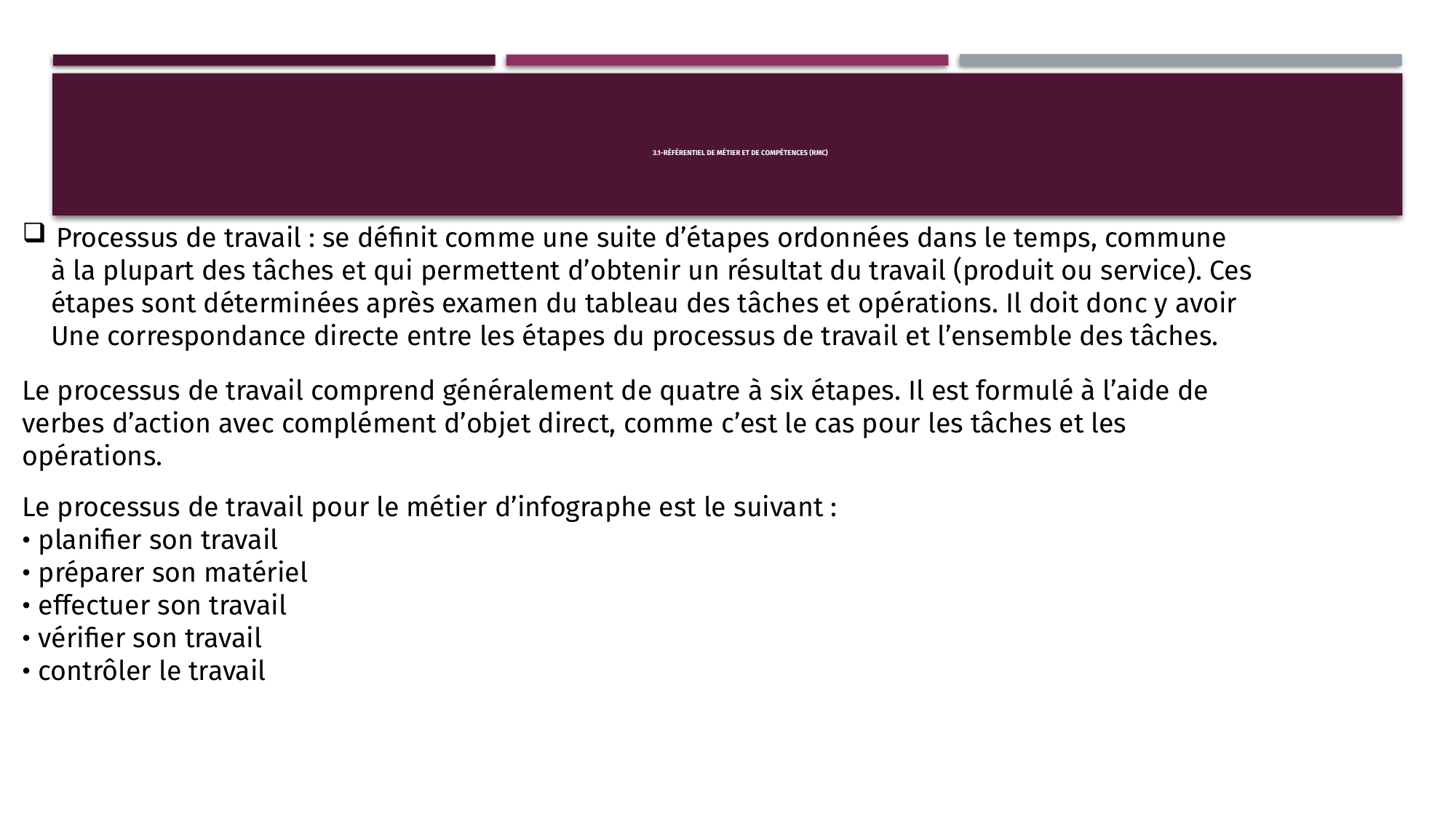

# 3.1-RÉFÉRENTIEL DE MÉTIER ET DE COMPÉTENCES (RMC)
Processus de travail : se définit comme une suite d’étapes ordonnées dans le temps, commune
    à la plupart des tâches et qui permettent d’obtenir un résultat du travail (produit ou service). Ces
    étapes sont déterminées après examen du tableau des tâches et opérations. Il doit donc y avoir
    Une correspondance directe entre les étapes du processus de travail et l’ensemble des tâches.

Le processus de travail comprend généralement de quatre à six étapes. Il est formulé à l’aide de
verbes d’action avec complément d’objet direct, comme c’est le cas pour les tâches et les
opérations.

Le processus de travail pour le métier d’infographe est le suivant :
• planifier son travail
• préparer son matériel
• effectuer son travail
• vérifier son travail
• contrôler le travail